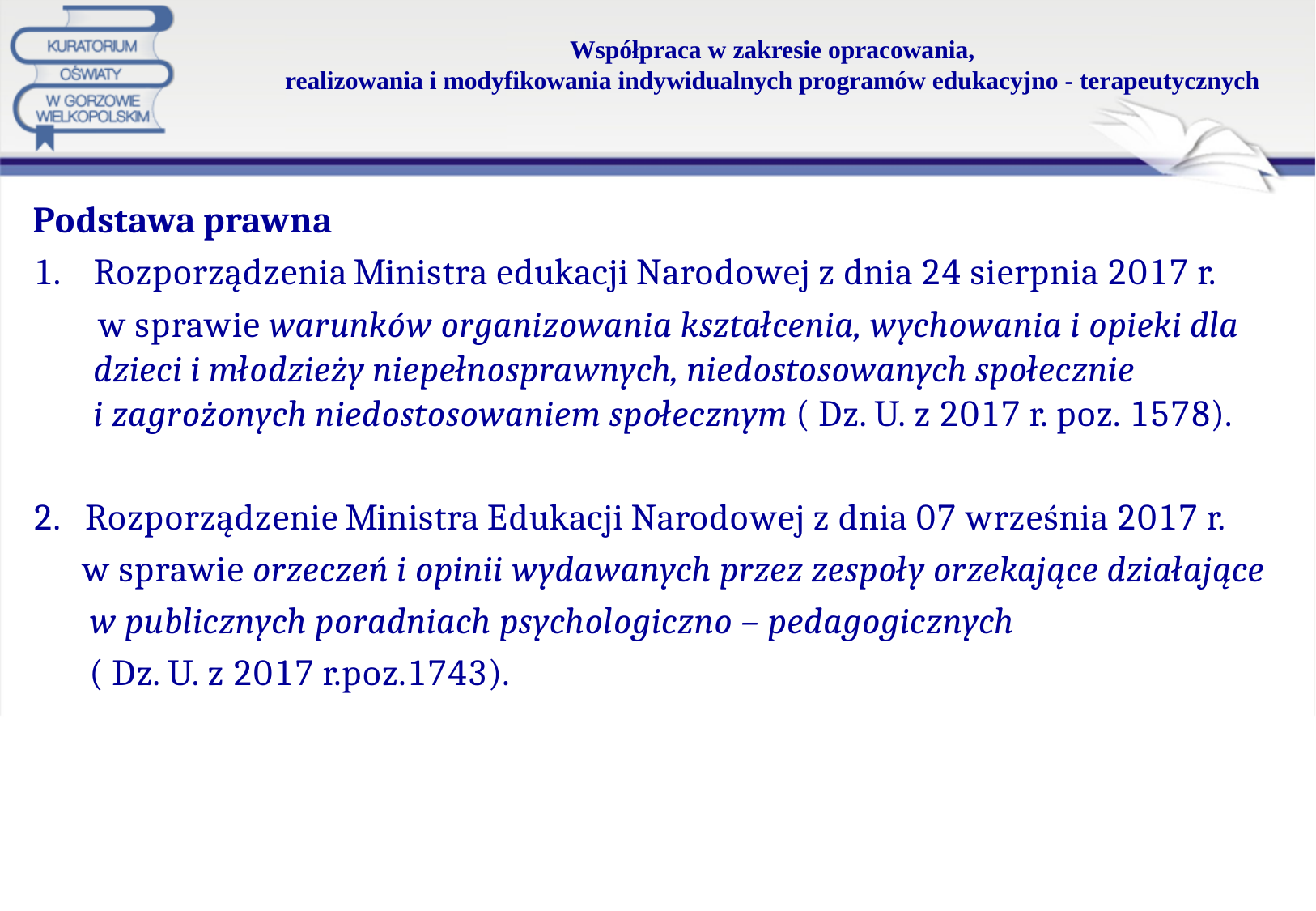

# Współpraca w zakresie opracowania, realizowania i modyfikowania indywidualnych programów edukacyjno - terapeutycznych
Podstawa prawna
Rozporządzenia Ministra edukacji Narodowej z dnia 24 sierpnia 2017 r.
        w sprawie warunków organizowania kształcenia, wychowania i opieki dla dzieci i młodzieży niepełnosprawnych, niedostosowanych społecznie                 i zagrożonych niedostosowaniem społecznym ( Dz. U. z 2017 r. poz. 1578).

2.   Rozporządzenie Ministra Edukacji Narodowej z dnia 07 września 2017 r.
      w sprawie orzeczeń i opinii wydawanych przez zespoły orzekające działające
       w publicznych poradniach psychologiczno – pedagogicznych
       ( Dz. U. z 2017 r.poz.1743).